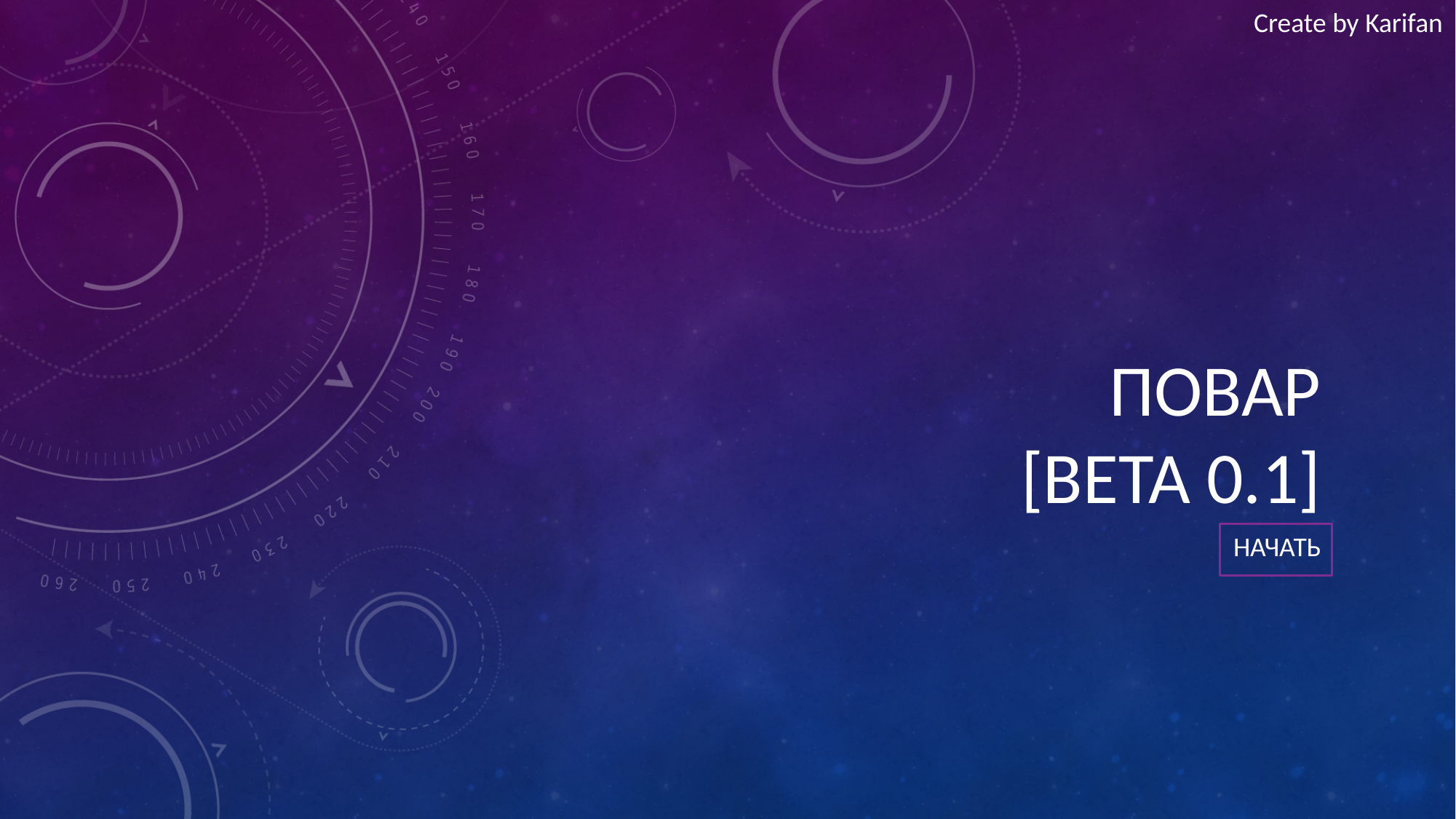

Create by Karifan
# Повар [beta 0.1]

начать